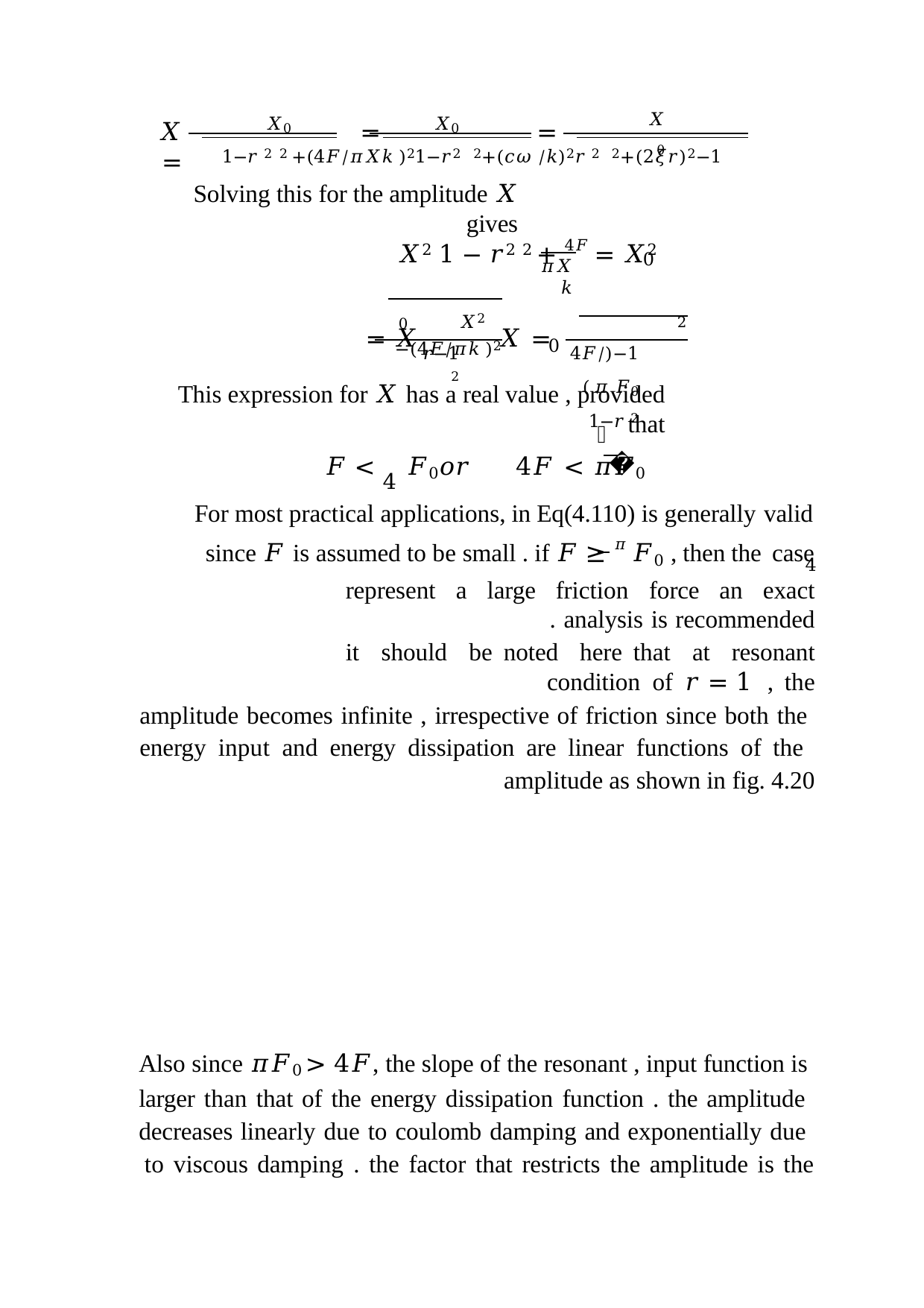

𝑋0	𝑋0
𝑋0
𝑋 =
=	=

  1−𝑟 2  2+(2𝜉𝑟)2	1−𝑟2  2+(𝑐𝜔 /𝑘)2	1−𝑟 2 2 +(4𝐹/𝜋𝑋𝑘 )2

Solving this for the amplitude 𝑋 gives
𝑋2 1 − 𝑟2 2 + 4𝐹 = 𝑋2
0

𝜋𝑋𝑘

 𝑋2 −(4𝐹/𝜋𝑘 )2
 1−(4𝐹/𝜋 𝐹0 )  1−𝑟 2
2
0

𝑋 =	= 𝑋
0

1−𝑟 2
This expression for 𝑋 has a real value , provided that
𝜋
4𝐹 < 𝜋𝐹0	𝑜𝑟	𝐹 < 4 𝐹0

For most practical applications, in Eq(4.110) is generally valid
since 𝐹 is assumed to be small . if 𝐹 ≥ 𝜋 𝐹0 , then the case

4
represent a large friction force an exact analysis is recommended .
it  should  be noted  here that  at  resonant condition  of  𝑟 = 1  , the
amplitude becomes infinite , irrespective of friction since both the  energy input and energy dissipation are linear functions of the  amplitude as shown in fig. 4.20
Also since 𝜋𝐹0 > 4𝐹, the slope of the resonant , input function is  larger than that of the energy dissipation function . the amplitude  decreases linearly due to coulomb damping and exponentially due  to viscous damping . the factor that restricts the amplitude is the